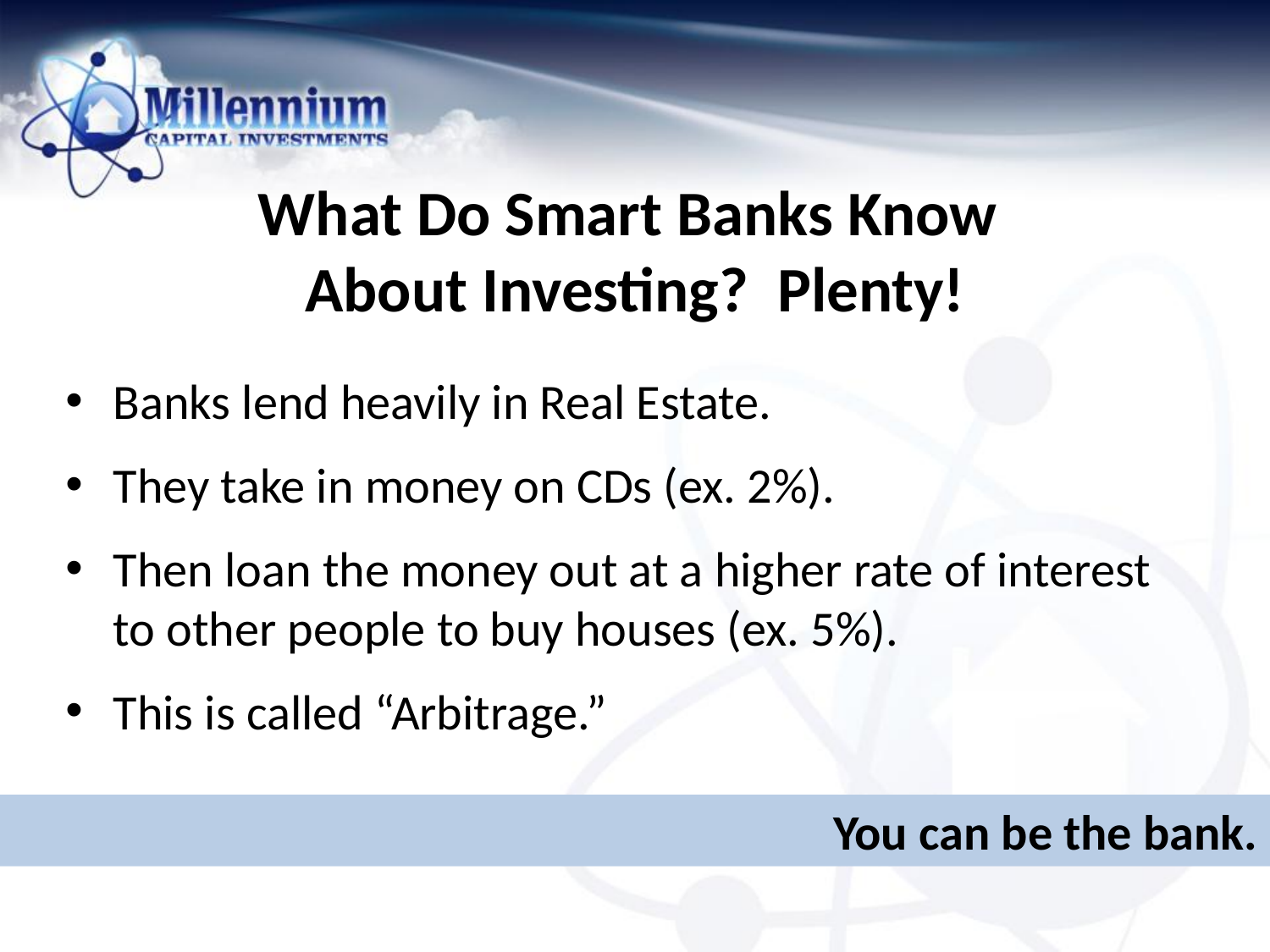

# What Do Smart Banks Know About Investing?  Plenty!
Banks lend heavily in Real Estate.
They take in money on CDs (ex. 2%).
Then loan the money out at a higher rate of interest to other people to buy houses (ex. 5%).
This is called “Arbitrage.”
             You can be the bank.